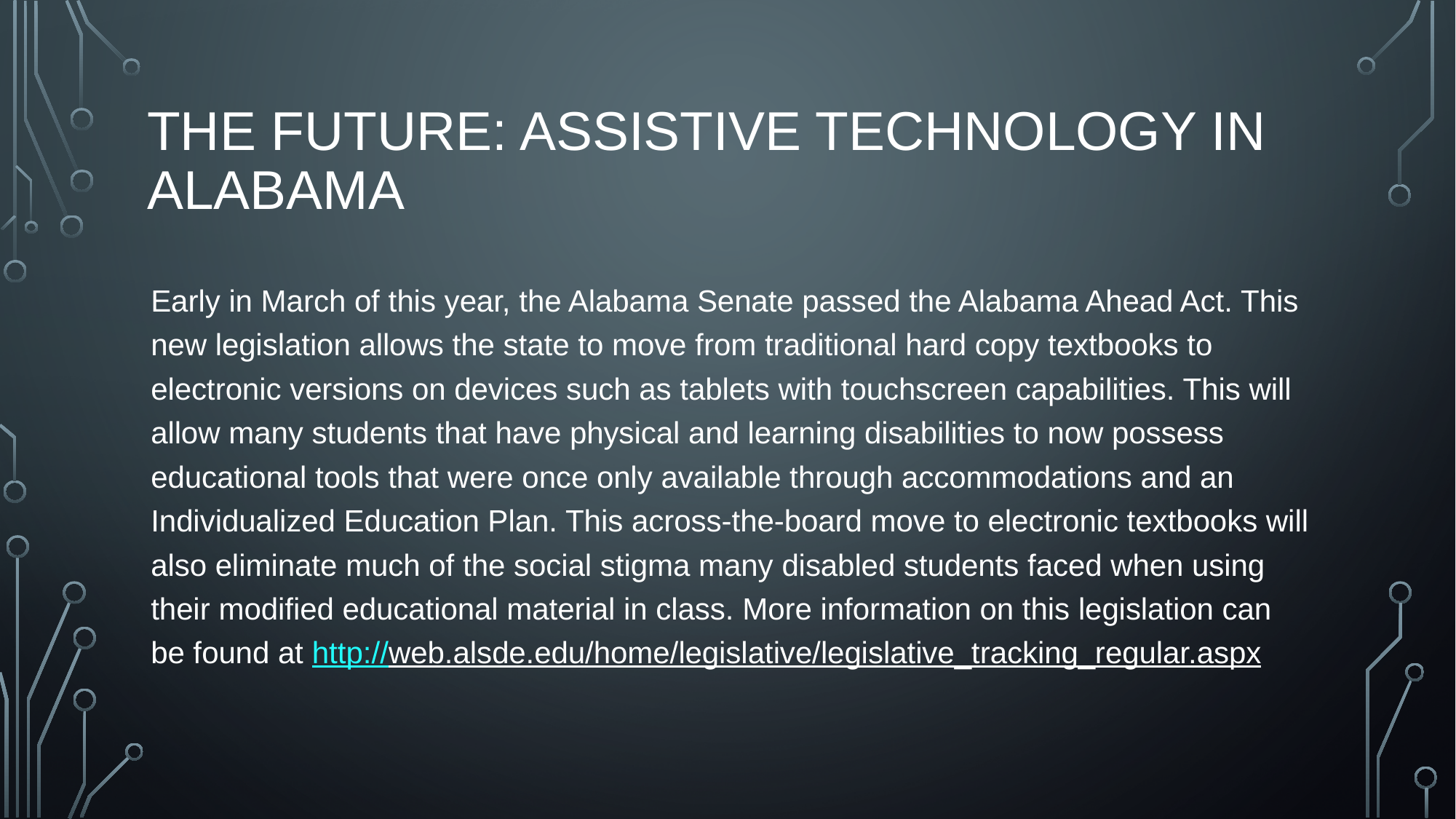

# The Future: Assistive Technology in Alabama
Early in March of this year, the Alabama Senate passed the Alabama Ahead Act. This new legislation allows the state to move from traditional hard copy textbooks to electronic versions on devices such as tablets with touchscreen capabilities. This will allow many students that have physical and learning disabilities to now possess educational tools that were once only available through accommodations and an Individualized Education Plan. This across-the-board move to electronic textbooks will also eliminate much of the social stigma many disabled students faced when using their modified educational material in class. More information on this legislation can be found at http://web.alsde.edu/home/legislative/legislative_tracking_regular.aspx